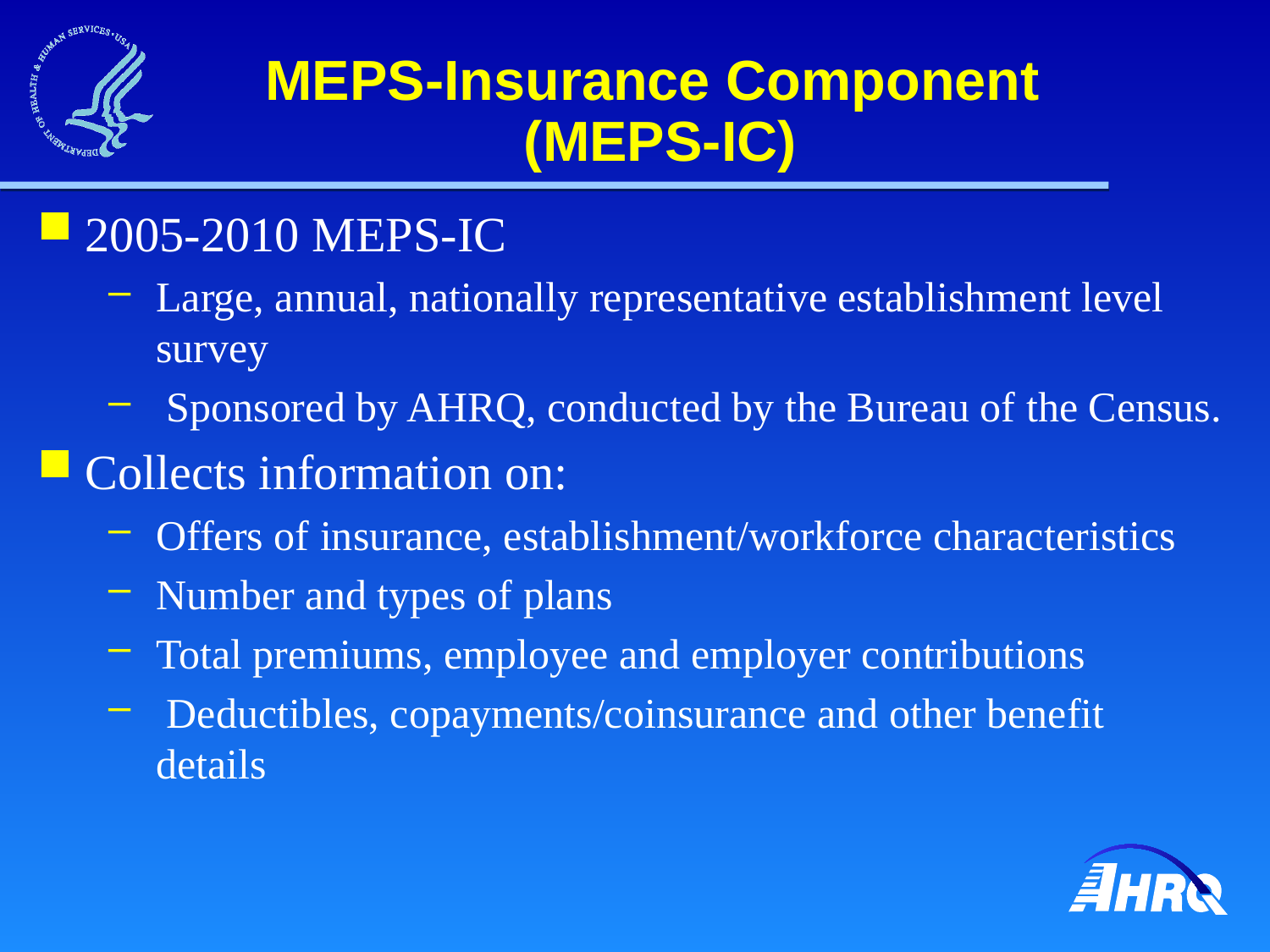

# MEPS-Insurance Component (MEPS-IC)
2005-2010 MEPS-IC
Large, annual, nationally representative establishment level survey
 Sponsored by AHRQ, conducted by the Bureau of the Census.
Collects information on:
Offers of insurance, establishment/workforce characteristics
Number and types of plans
Total premiums, employee and employer contributions
 Deductibles, copayments/coinsurance and other benefit details